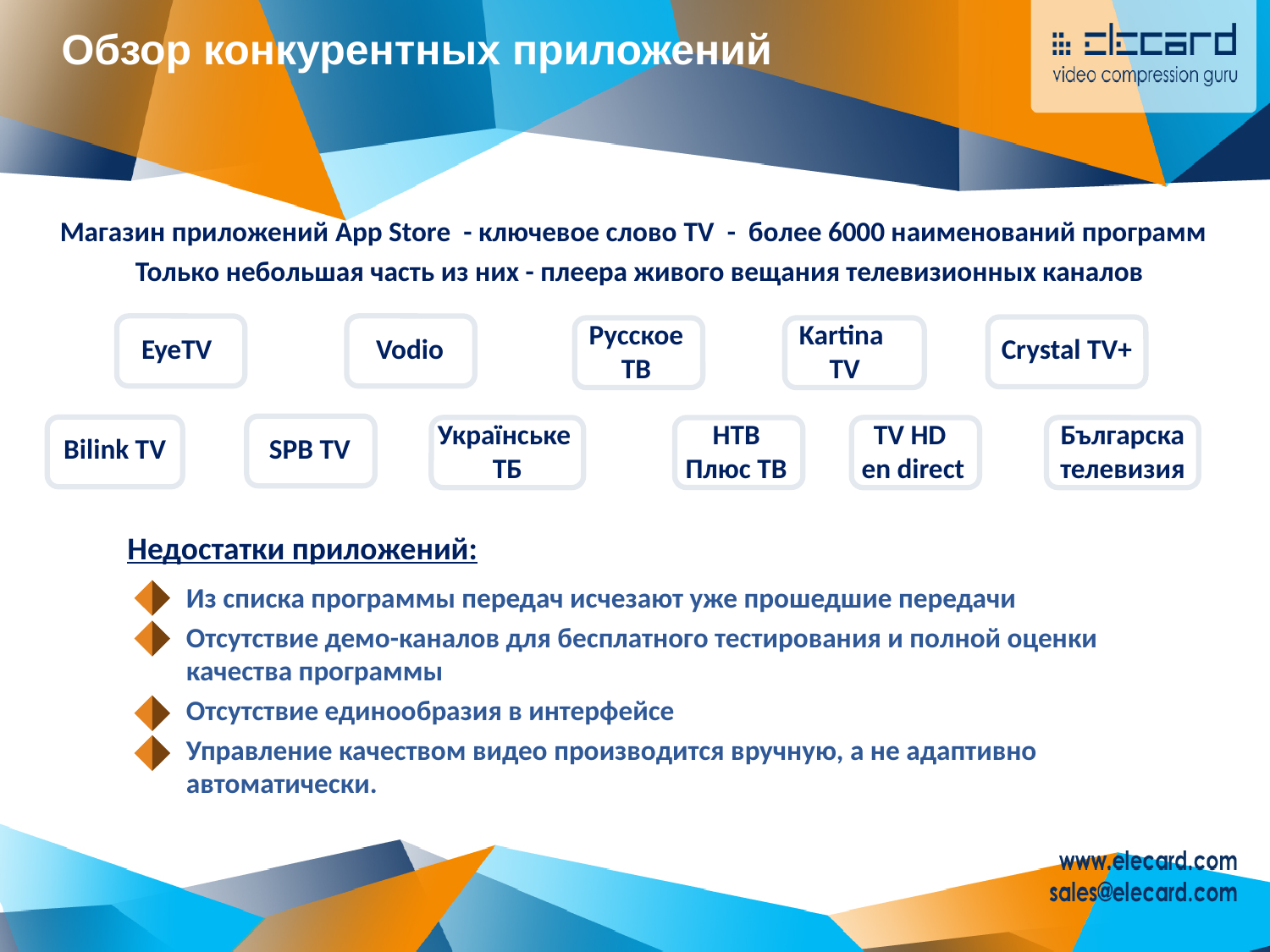

Обзор конкурентных приложений
Магазин приложений App Store  - ключевое слово TV  -  более 6000 наименований программ
Только небольшая часть из них - плеера живого вещания телевизионных каналов

Русское ТВ

Kartina
TV

EyeTV

Vodio

Crystal TV+

Українське
ТБ

НТВ Плюс ТВ

TV HD
en direct

Българска телевизия

SPB TV

Bilink TV

Недостатки приложений:
Из списка программы передач исчезают уже прошедшие передачи
Отсутствие демо-каналов для бесплатного тестирования и полной оценки качества программы
Отсутствие единообразия в интерфейсе
Управление качеством видео производится вручную, а не адаптивно автоматически.